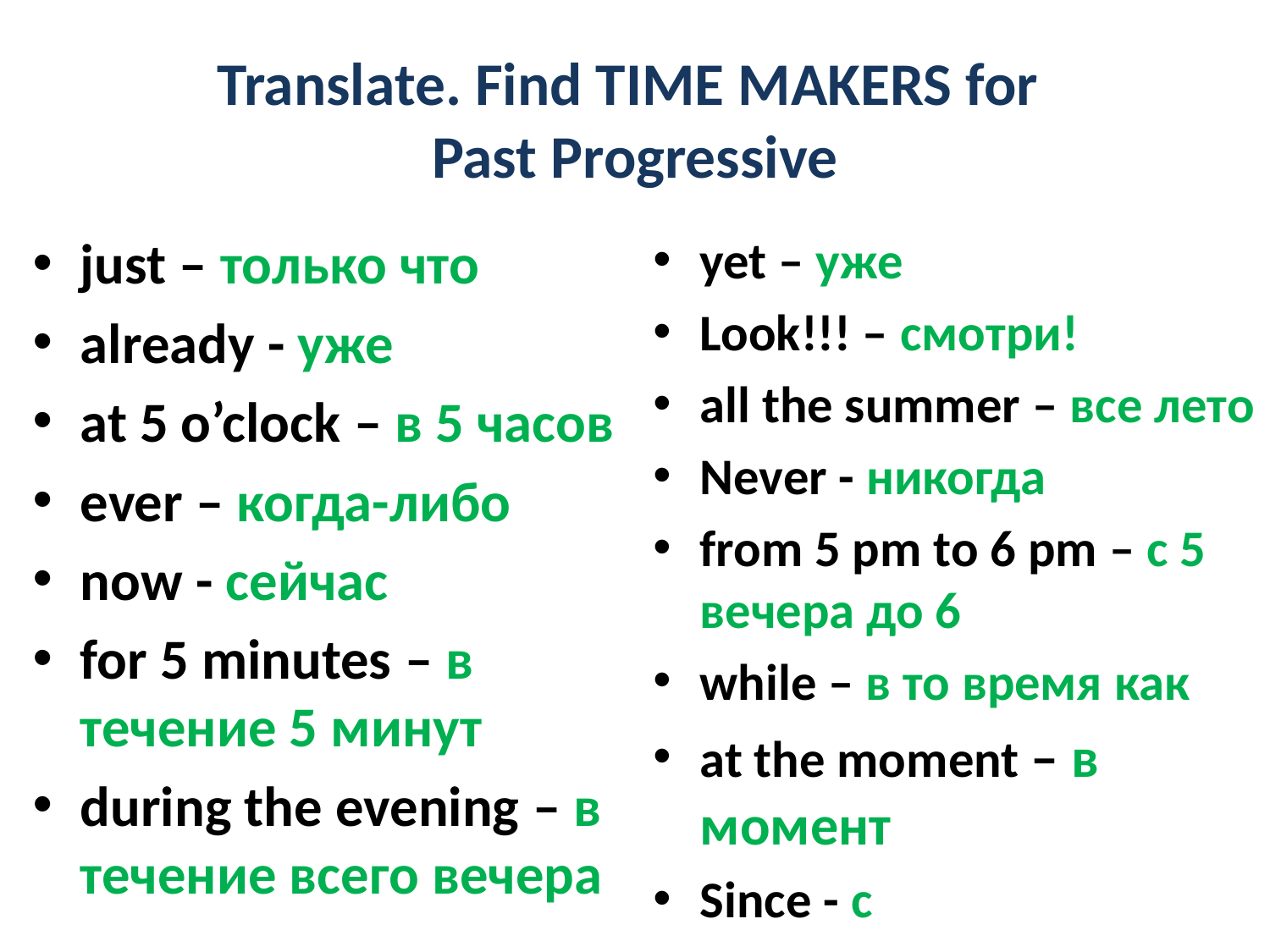

# Translate. Find TIME MAKERS for Past Progressive
just – только что
already - уже
at 5 o’clock – в 5 часов
ever – когда-либо
now - сейчас
for 5 minutes – в течение 5 минут
during the evening – в течение всего вечера
yet – уже
Look!!! – смотри!
all the summer – все лето
Never - никогда
from 5 pm to 6 pm – с 5 вечера до 6
while – в то время как
at the moment – в момент
Since - с